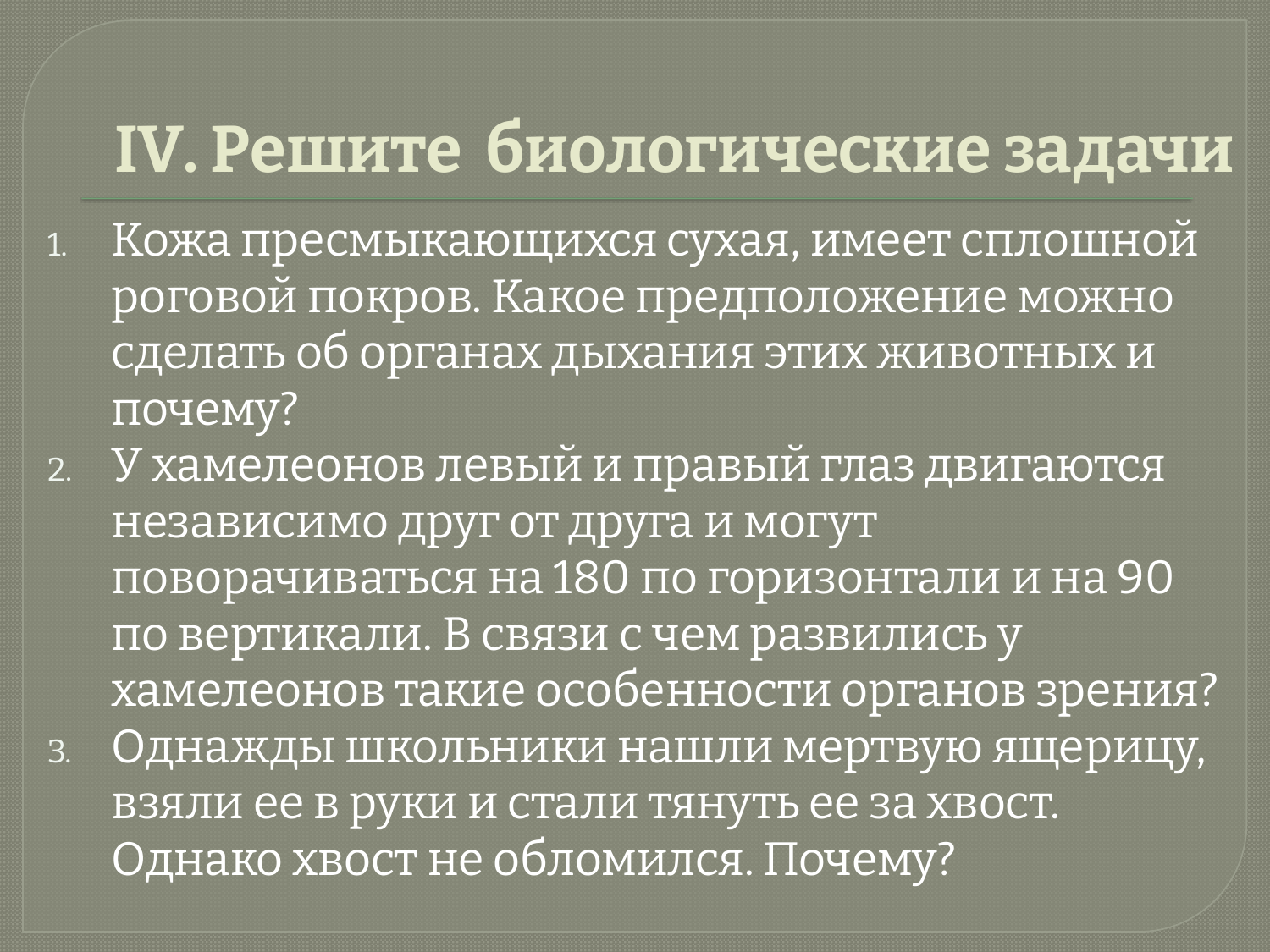

# IV. Решите  биологические задачи
Кожа пресмыкающихся сухая, имеет сплошной роговой покров. Какое предположение можно  сделать об органах дыхания этих животных и почему?
У хамелеонов левый и правый глаз двигаются независимо друг от друга и могут поворачиваться на 180 по горизонтали и на 90 по вертикали. В связи с чем развились у хамелеонов такие особенности органов зрения?
Однажды школьники нашли мертвую ящерицу, взяли ее в руки и стали тянуть ее за хвост. Однако хвост не обломился. Почему?